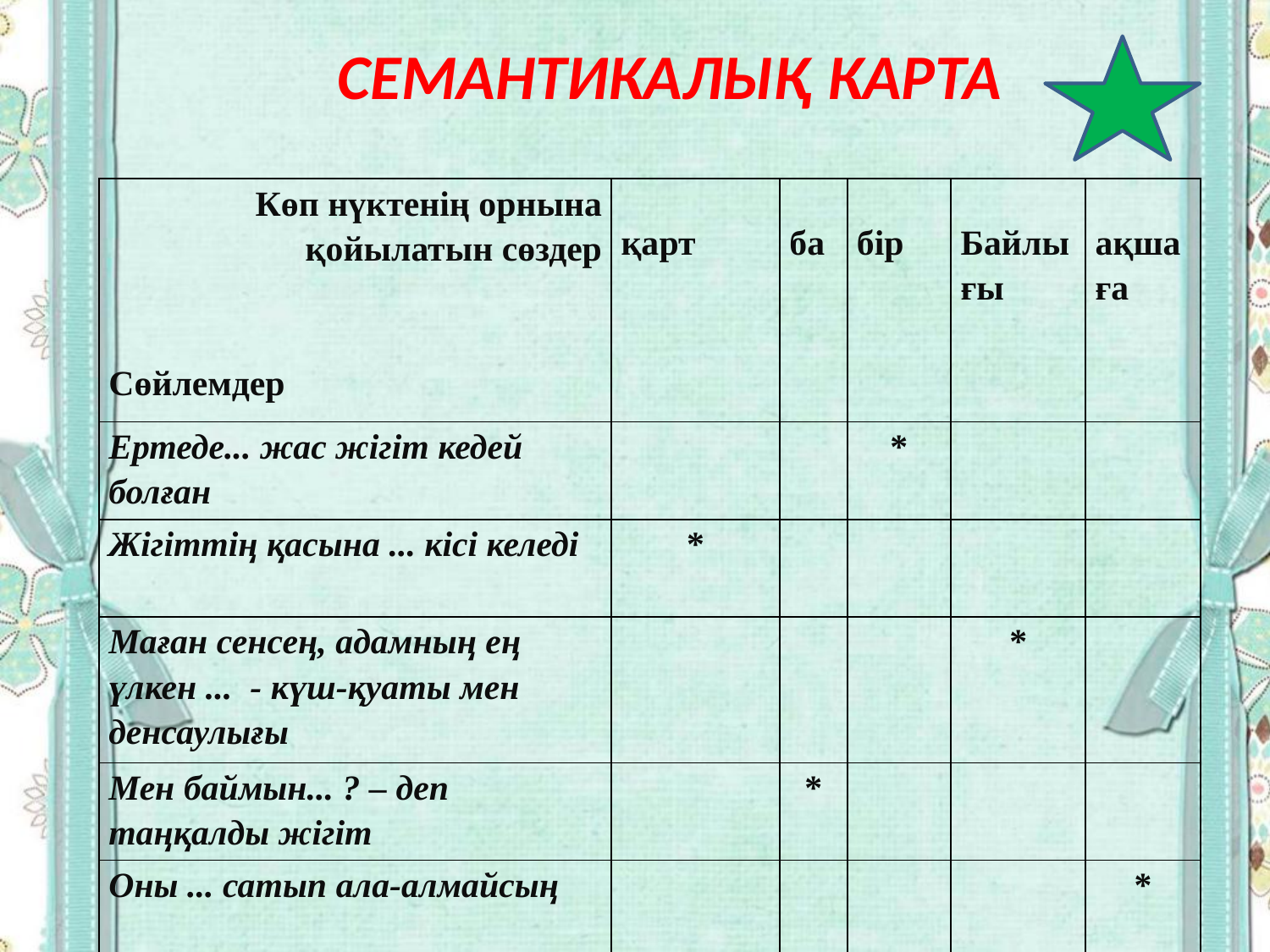

Семантикалық карта

| Көп нүктенің орнына қойылатын сөздер Сөйлемдер | қарт | ба | бір | Байлығы | ақшаға |
| --- | --- | --- | --- | --- | --- |
| Ертеде... жас жігіт кедей болған |  |  | \* |  |  |
| Жігіттің қасына ... кісі келеді | \* |  |  |  |  |
| Маған сенсең, адамның ең үлкен ... - күш-қуаты мен денсаулығы |  |  |  | \* |  |
| Мен баймын... ? – деп таңқалды жігіт |  | \* |  |  |  |
| Оны ... сатып ала-алмайсың |  |  |  |  | \* |